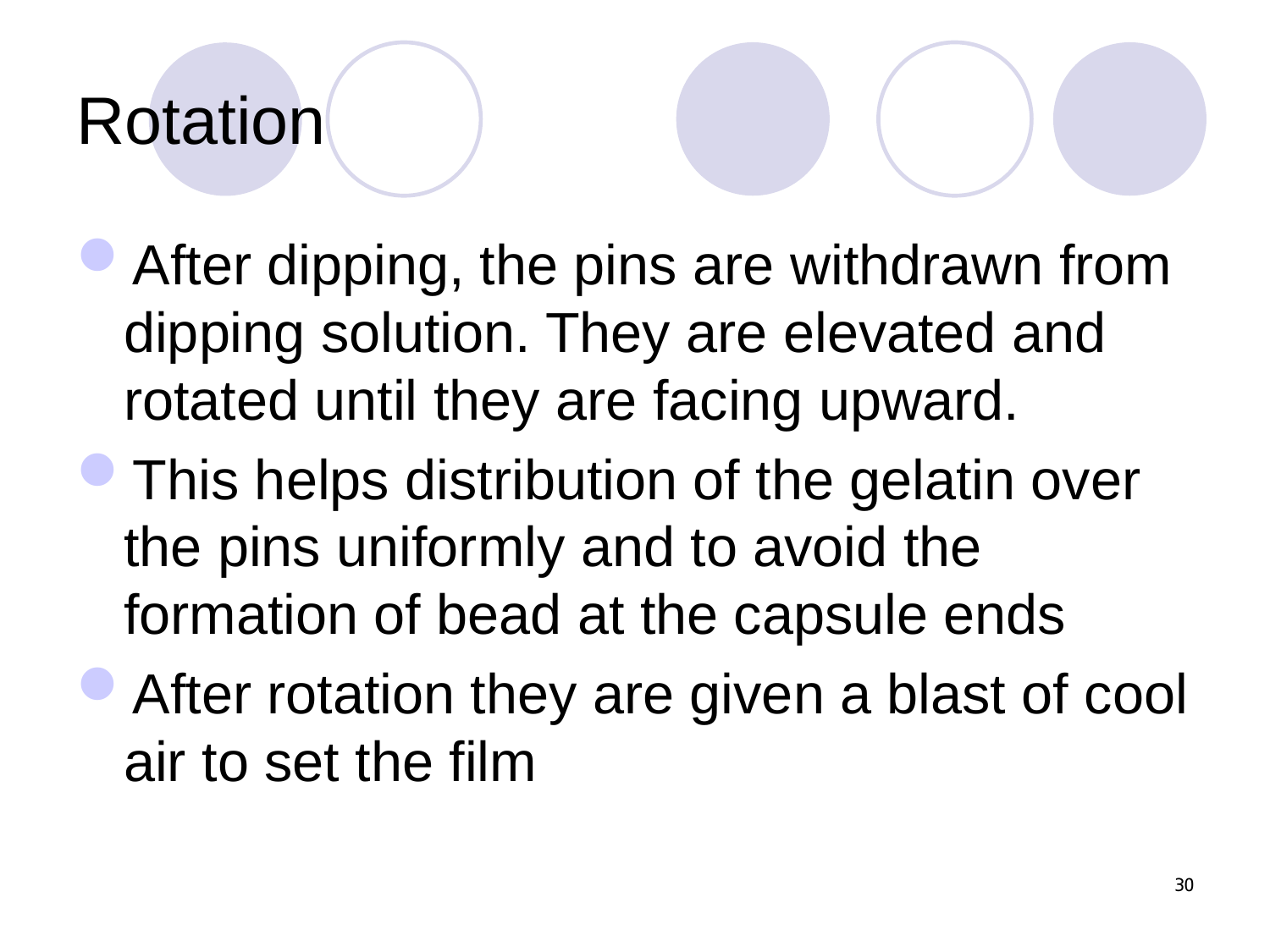

# Rotation
After dipping, the pins are withdrawn from dipping solution. They are elevated and rotated until they are facing upward.
This helps distribution of the gelatin over the pins uniformly and to avoid the formation of bead at the capsule ends
After rotation they are given a blast of cool air to set the film
30